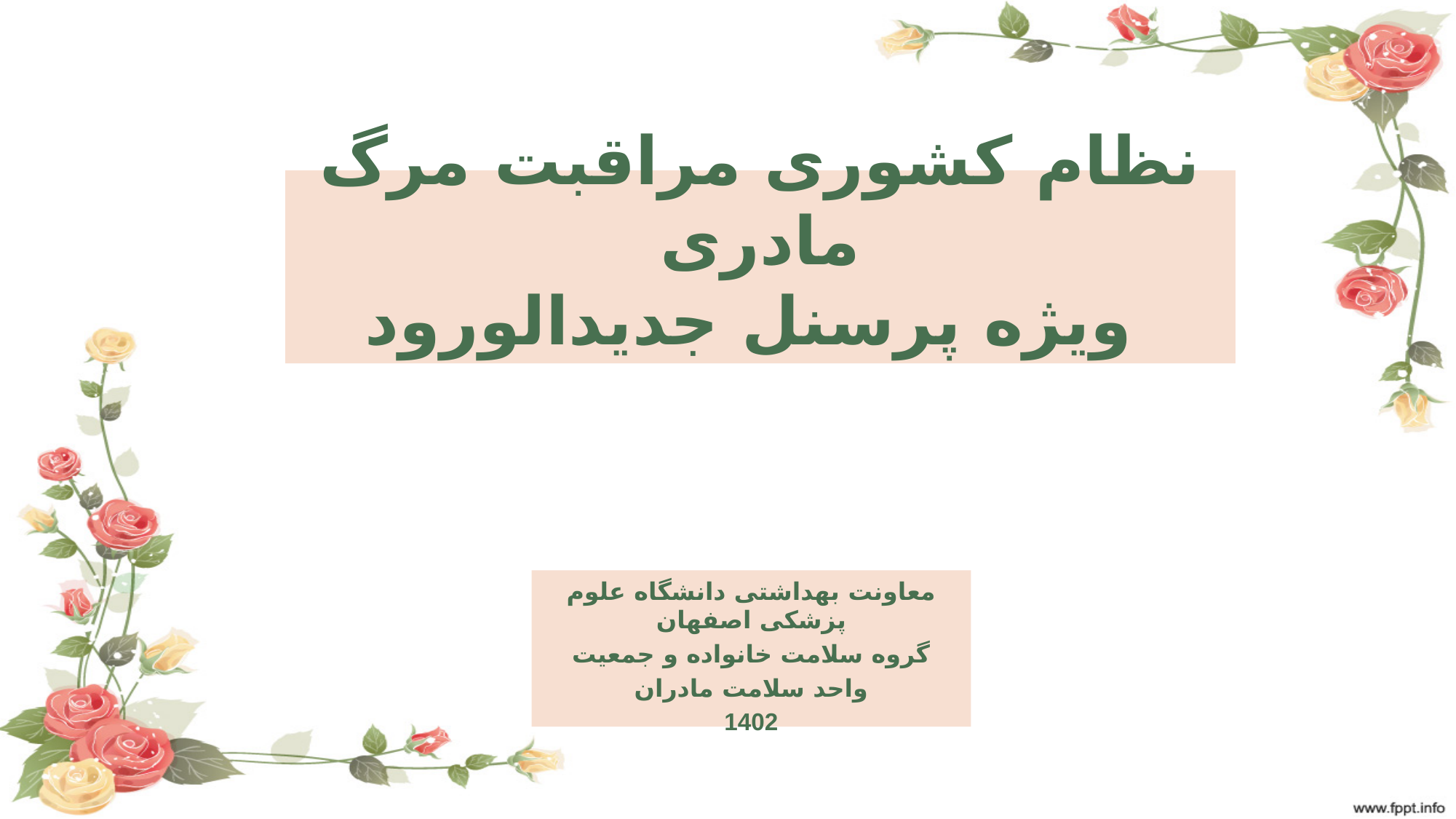

# نظام کشوری مراقبت مرگ مادری ویژه پرسنل جدیدالورود
معاونت بهداشتی دانشگاه علوم پزشکی اصفهان
گروه سلامت خانواده و جمعیت
واحد سلامت مادران
1402